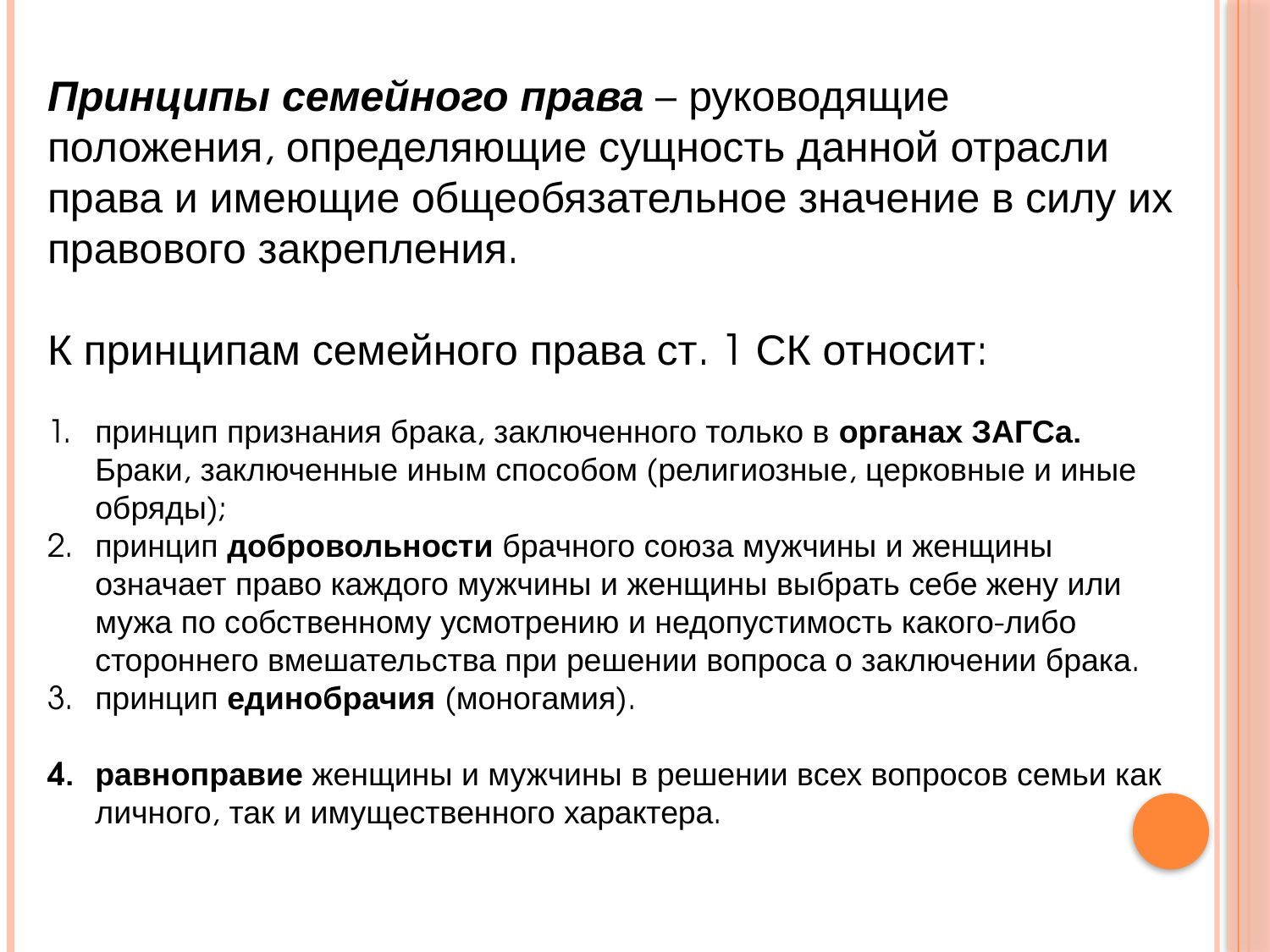

Принципы семейного права – руководящие положения, определяющие сущность данной отрасли права и имеющие общеобязательное значение в силу их правового закрепления.

К принципам семейного права ст. 1 СК относит:

принцип признания брака, заключенного только в органах ЗАГСа. Браки, заключенные иным способом (религиозные, церковные и иные обряды);
принцип добровольности брачного союза мужчины и женщины означает право каждого мужчины и женщины выбрать себе жену или мужа по собственному усмотрению и недопустимость какого-либо стороннего вмешательства при решении вопроса о заключении брака.
принцип единобрачия (моногамия).

равноправие женщины и мужчины в решении всех вопросов семьи как личного, так и имущественного характера.